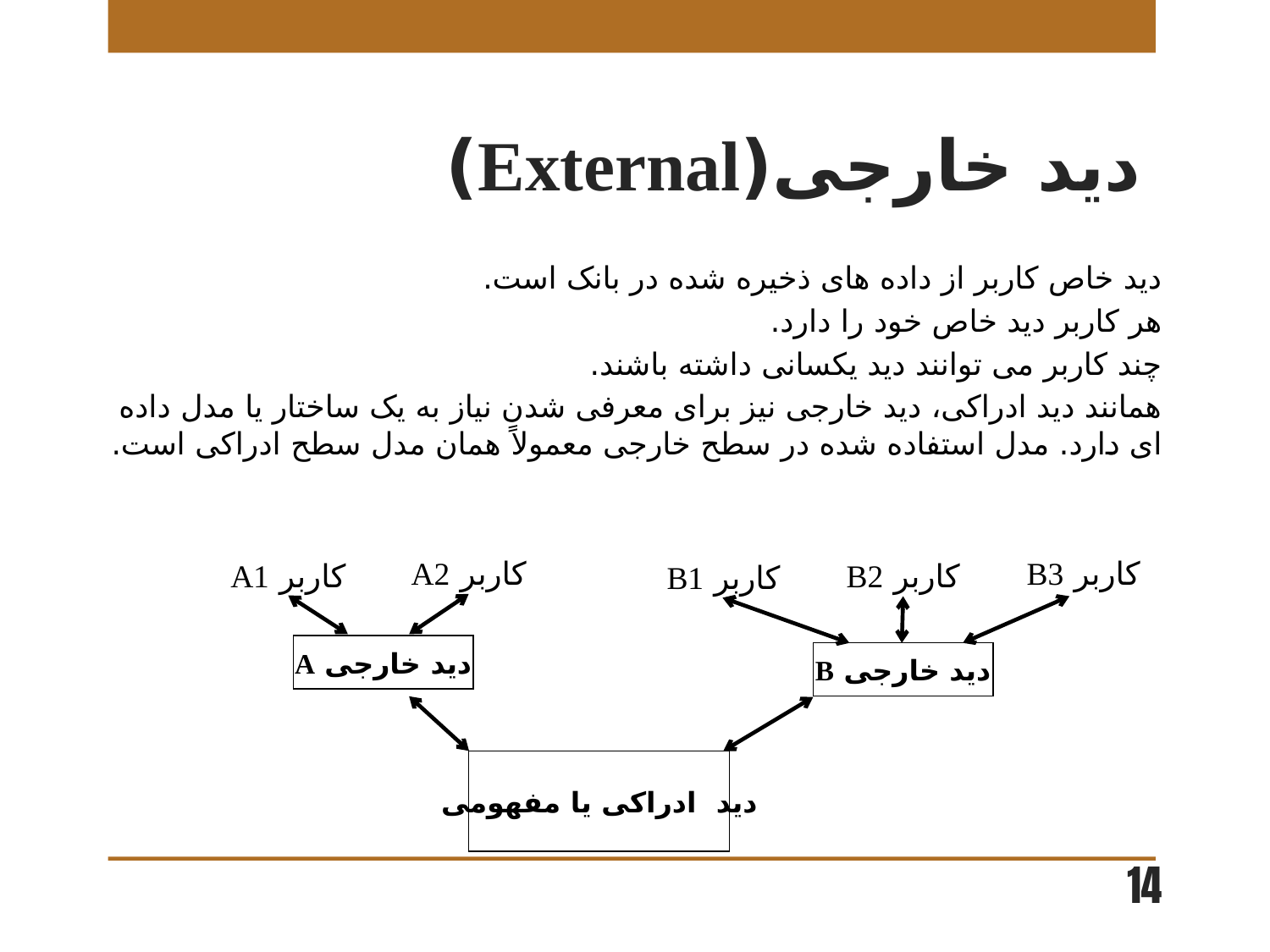

# دید خارجی(External)
دید خاص کاربر از داده های ذخیره شده در بانک است.
هر کاربر دید خاص خود را دارد.
چند کاربر می توانند دید یکسانی داشته باشند.
همانند دید ادراکی، دید خارجی نیز برای معرفی شدن نیاز به یک ساختار یا مدل داده ای دارد. مدل استفاده شده در سطح خارجی معمولاً همان مدل سطح ادراکی است.
کاربر A2
کاربر B3
کاربر A1
کاربر B2
کاربر B1
دید خارجی A
دید خارجی B
دید  ادراکی یا مفهومی
14